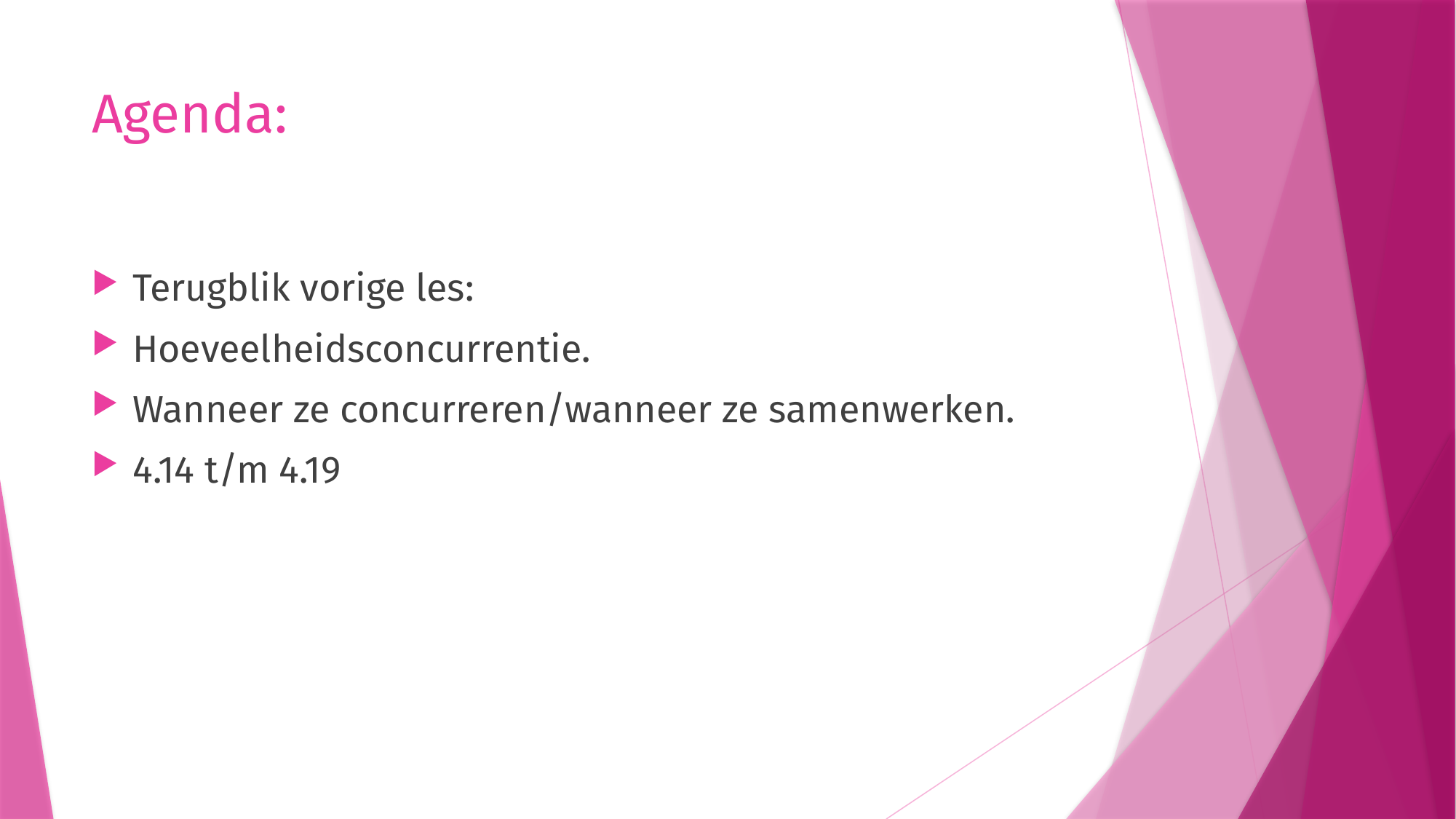

# Agenda:
Terugblik vorige les:
Hoeveelheidsconcurrentie.
Wanneer ze concurreren/wanneer ze samenwerken.
4.14 t/m 4.19